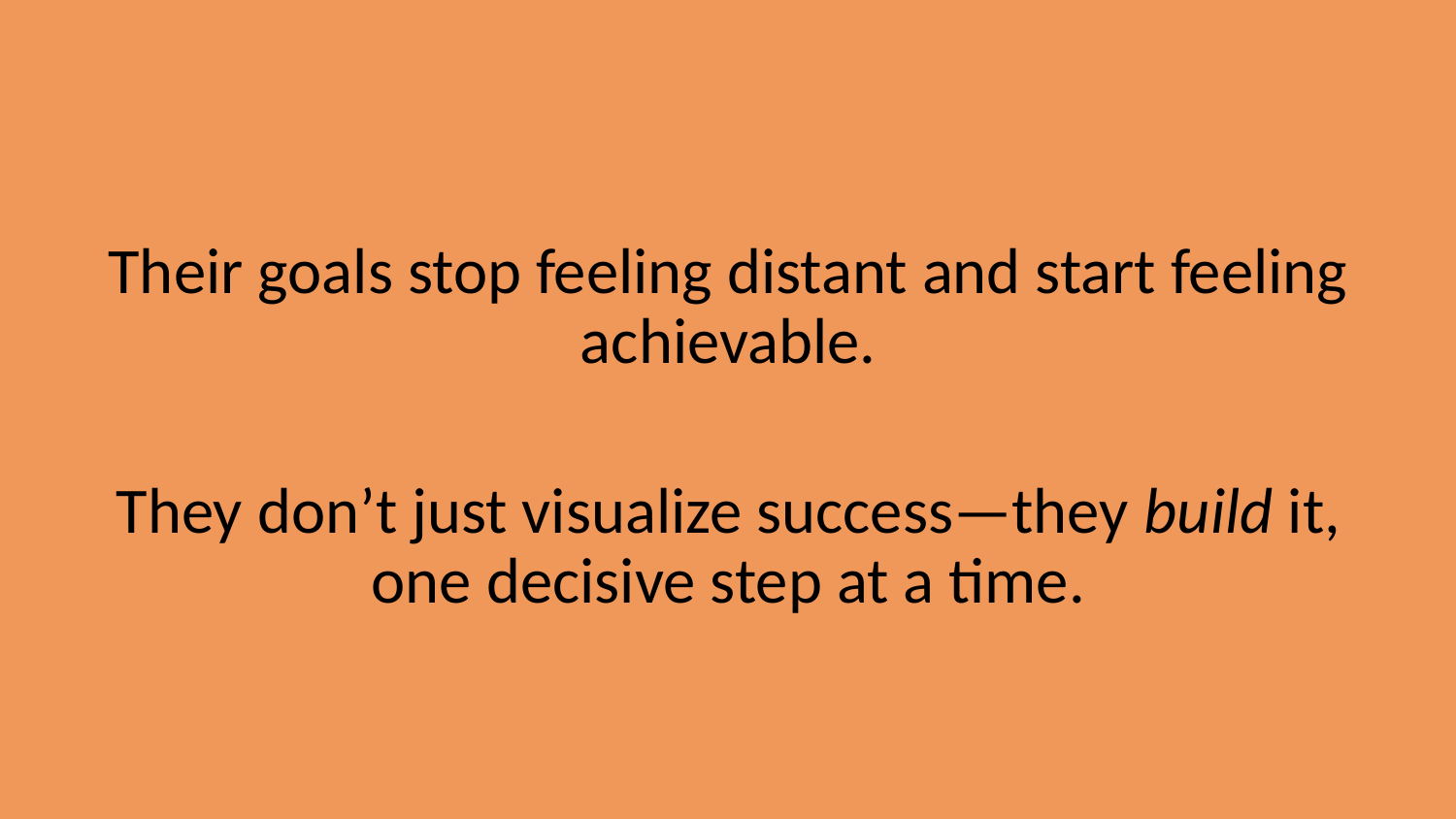

Their goals stop feeling distant and start feeling achievable.

They don’t just visualize success—they build it, one decisive step at a time.